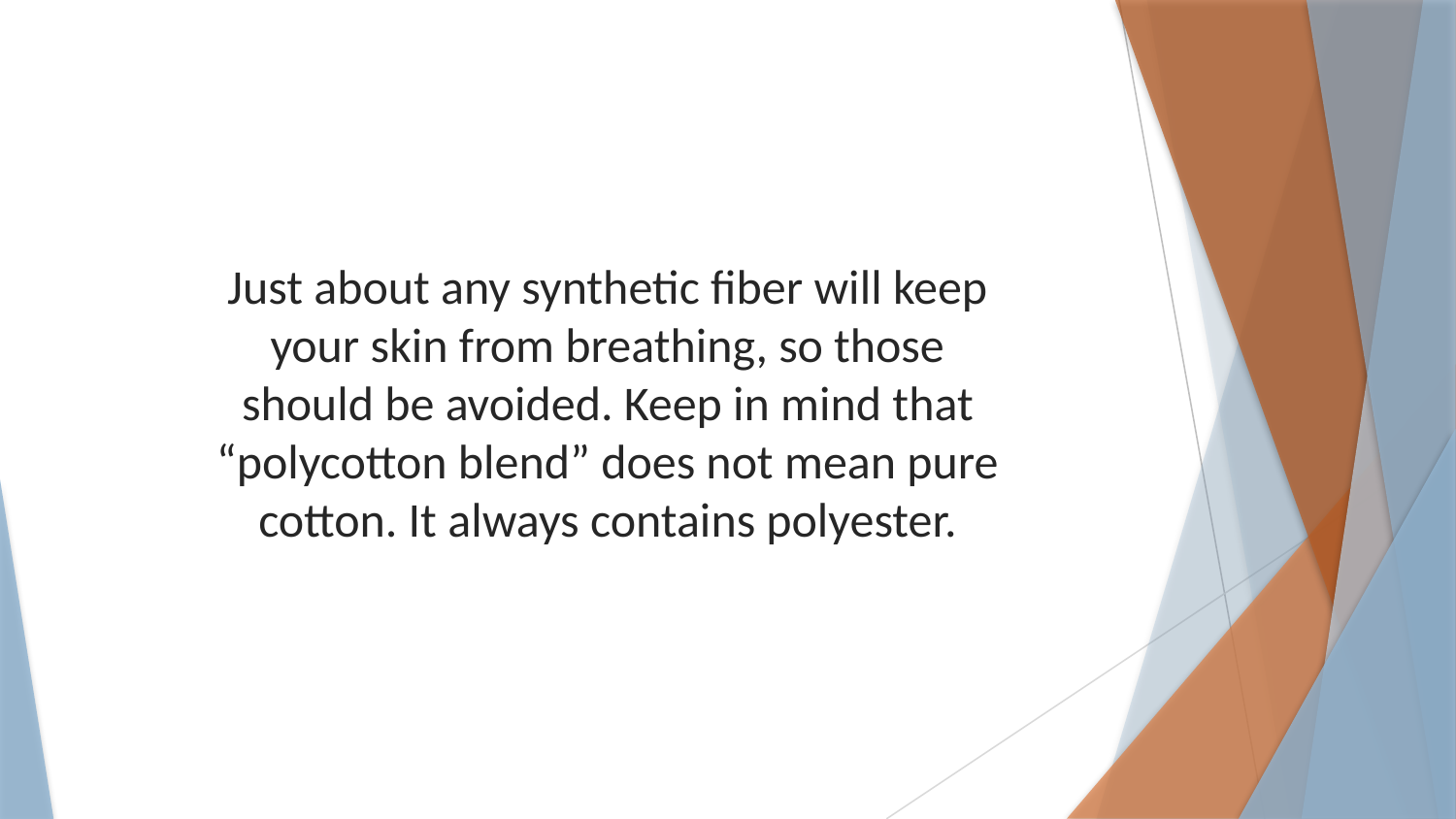

Just about any synthetic fiber will keep your skin from breathing, so those should be avoided. Keep in mind that “polycotton blend” does not mean pure cotton. It always contains polyester.